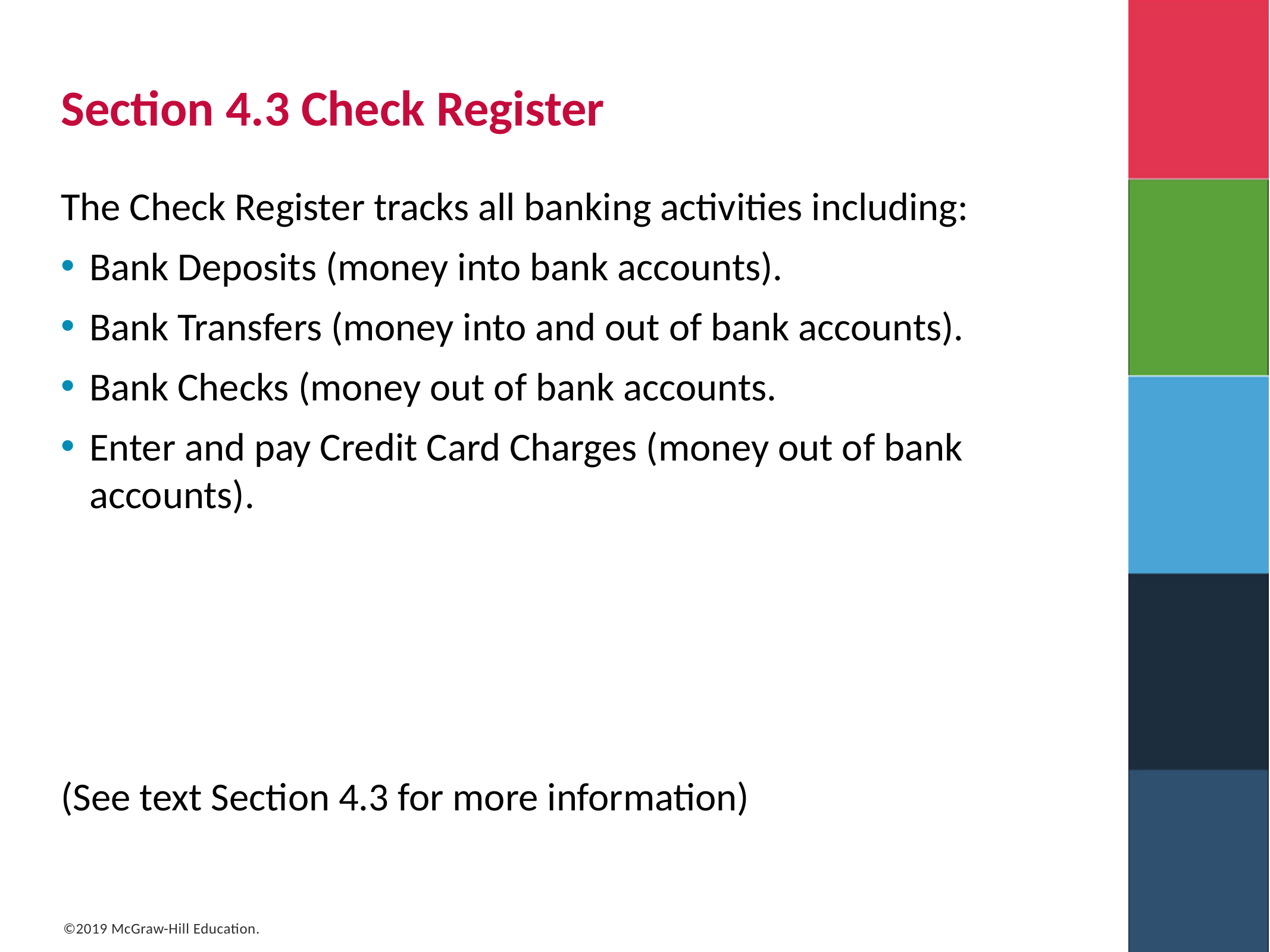

# Section 4.3 Check Register
The Check Register tracks all banking activities including:
Bank Deposits (money into bank accounts).
Bank Transfers (money into and out of bank accounts).
Bank Checks (money out of bank accounts.
Enter and pay Credit Card Charges (money out of bank accounts).
(See text Section 4.3 for more information)